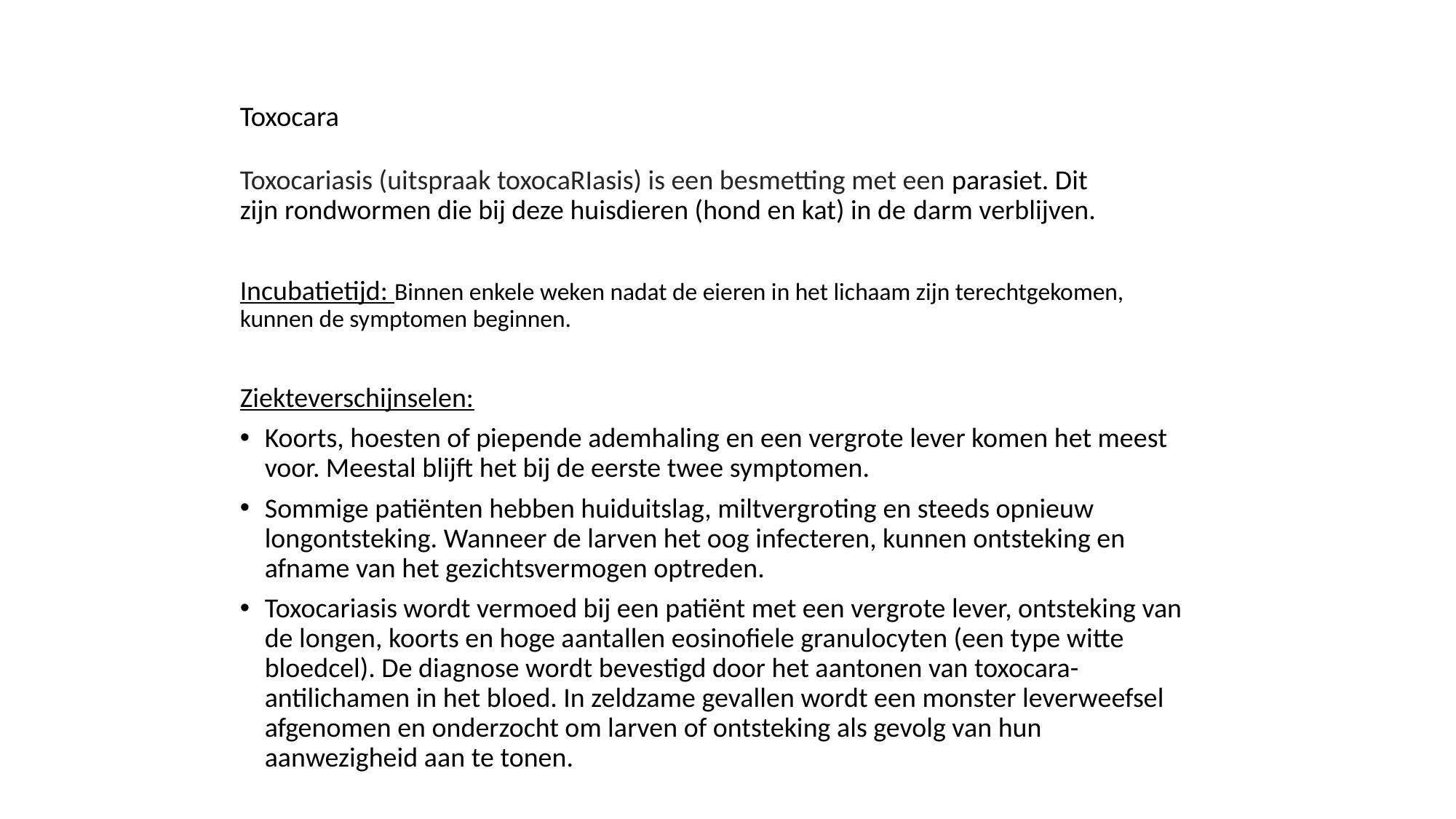

# Toxocara
Toxocariasis (uitspraak toxocaRIasis) is een besmetting met een parasiet. Dit zijn rondwormen die bij deze huisdieren (hond en kat) in de darm verblijven.

Incubatietijd: Binnen enkele weken nadat de eieren in het lichaam zijn terechtgekomen, kunnen de symptomen beginnen.

Ziekteverschijnselen:
Koorts, hoesten of piepende ademhaling en een vergrote lever komen het meest voor. Meestal blijft het bij de eerste twee symptomen.
Sommige patiënten hebben huiduitslag, miltvergroting en steeds opnieuw longontsteking. Wanneer de larven het oog infecteren, kunnen ontsteking en afname van het gezichtsvermogen optreden.
Toxocariasis wordt vermoed bij een patiënt met een vergrote lever, ontsteking van de longen, koorts en hoge aantallen eosinofiele granulocyten (een type witte bloedcel). De diagnose wordt bevestigd door het aantonen van toxocara-antilichamen in het bloed. In zeldzame gevallen wordt een monster leverweefsel afgenomen en onderzocht om larven of ontsteking als gevolg van hun aanwezigheid aan te tonen.